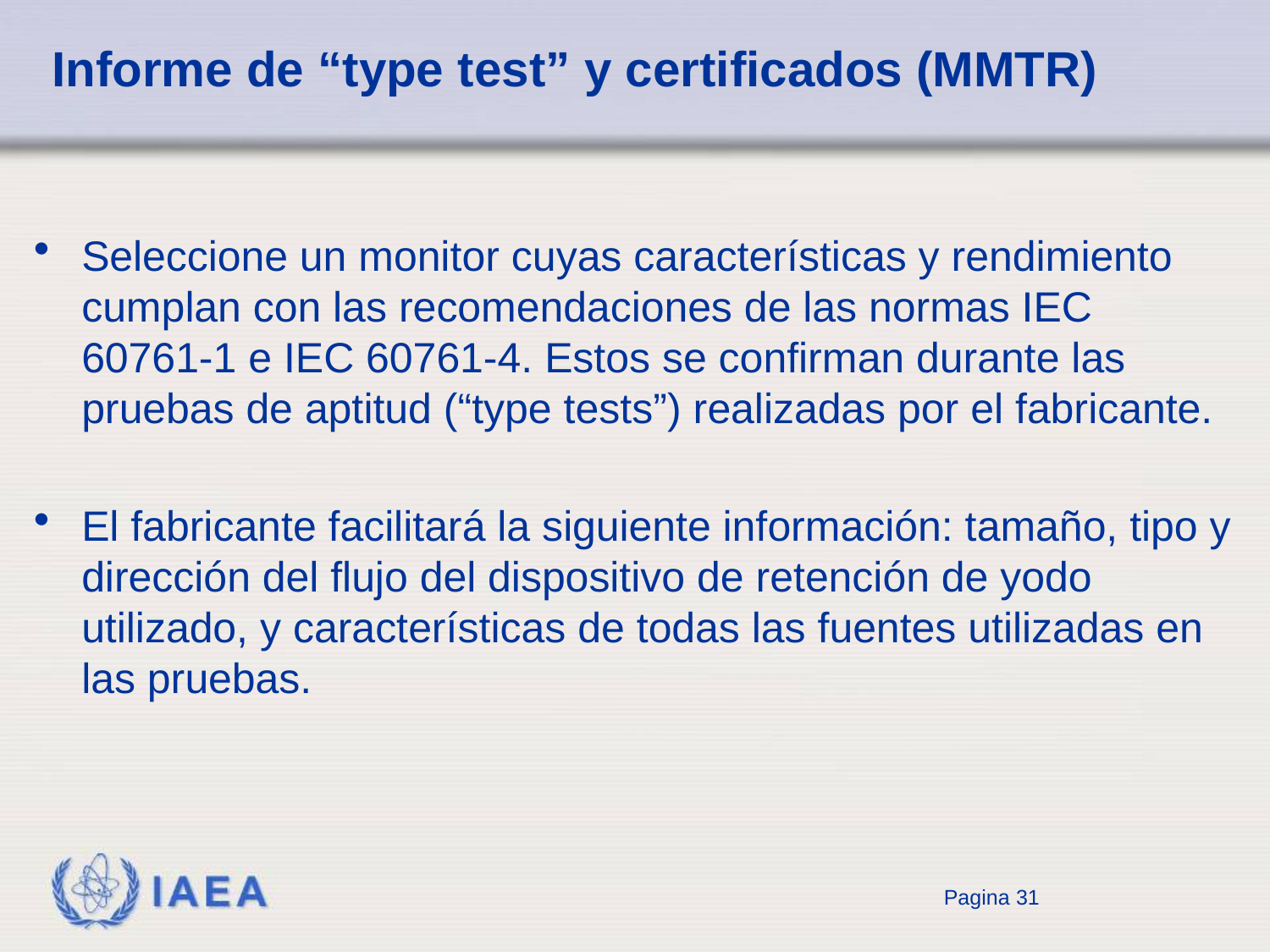

# Informe de “type test” y certificados (MMTR)
Seleccione un monitor cuyas características y rendimiento cumplan con las recomendaciones de las normas IEC 60761-1 e IEC 60761-4. Estos se confirman durante las pruebas de aptitud (“type tests”) realizadas por el fabricante.

El fabricante facilitará la siguiente información: tamaño, tipo y dirección del flujo del dispositivo de retención de yodo utilizado, y características de todas las fuentes utilizadas en las pruebas.